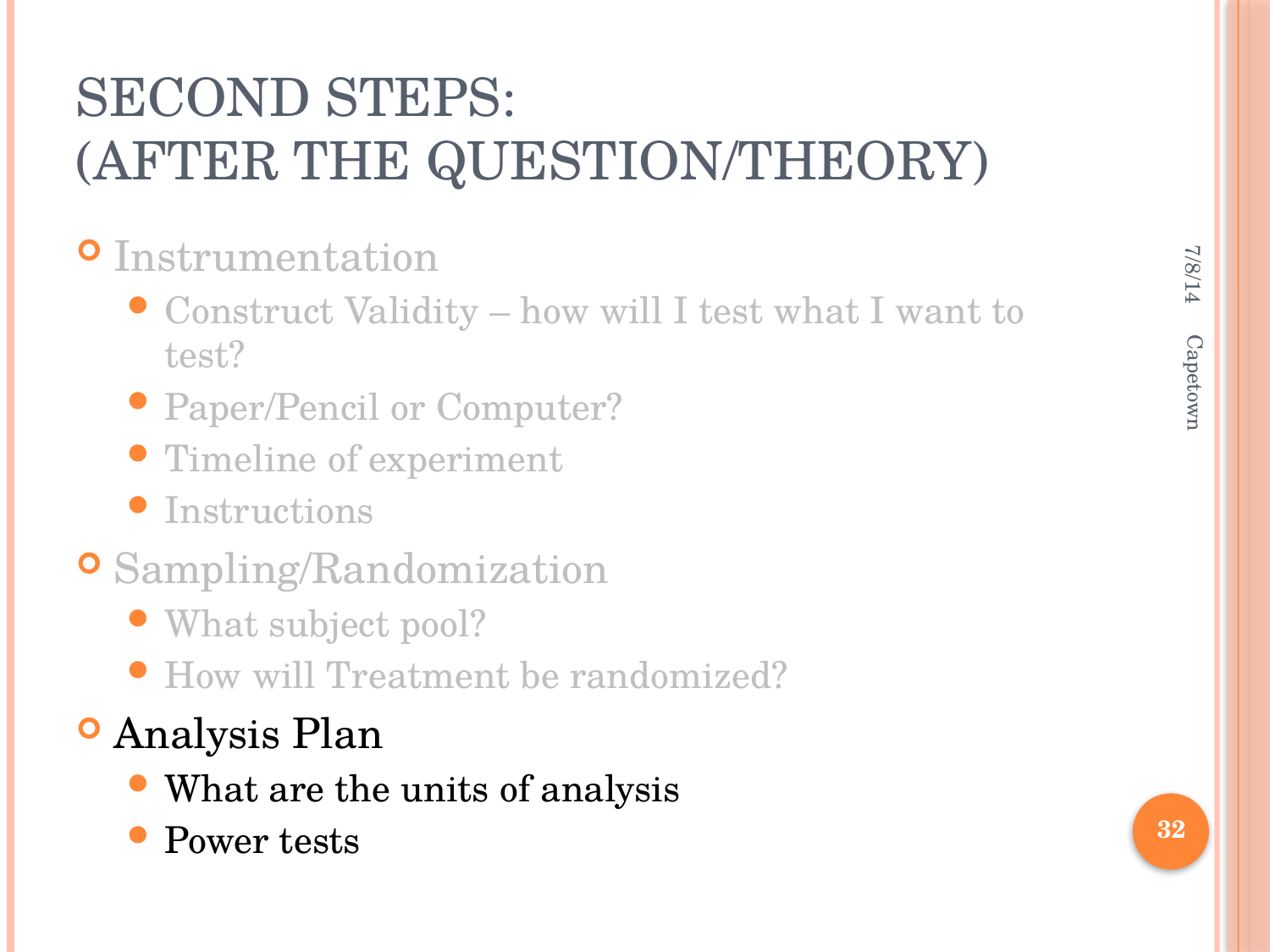

# Second Steps: (After the Question/Theory)
7/8/14
Instrumentation
Construct Validity – how will I test what I want to test?
Paper/Pencil or Computer?
Timeline of experiment
Instructions
Sampling/Randomization
What subject pool?
How will Treatment be randomized?
Analysis Plan
What are the units of analysis
Power tests
Capetown
32